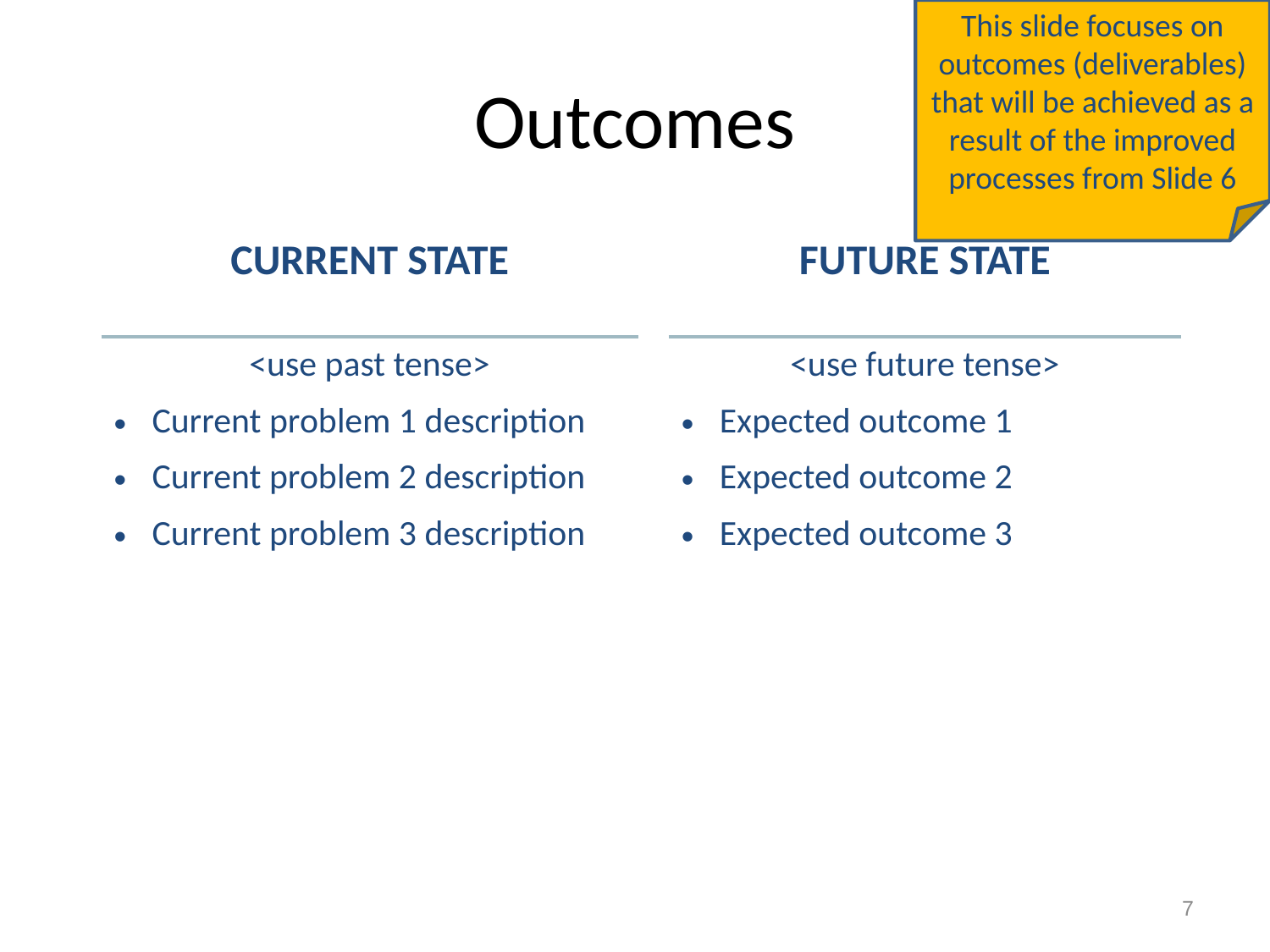

This slide focuses on outcomes (deliverables) that will be achieved as a result of the improved processes from Slide 6
# Outcomes
| Current State |  | Future State |
| --- | --- | --- |
| <use past tense> Current problem 1 description Current problem 2 description Current problem 3 description |  | <use future tense> Expected outcome 1 Expected outcome 2 Expected outcome 3 |
7